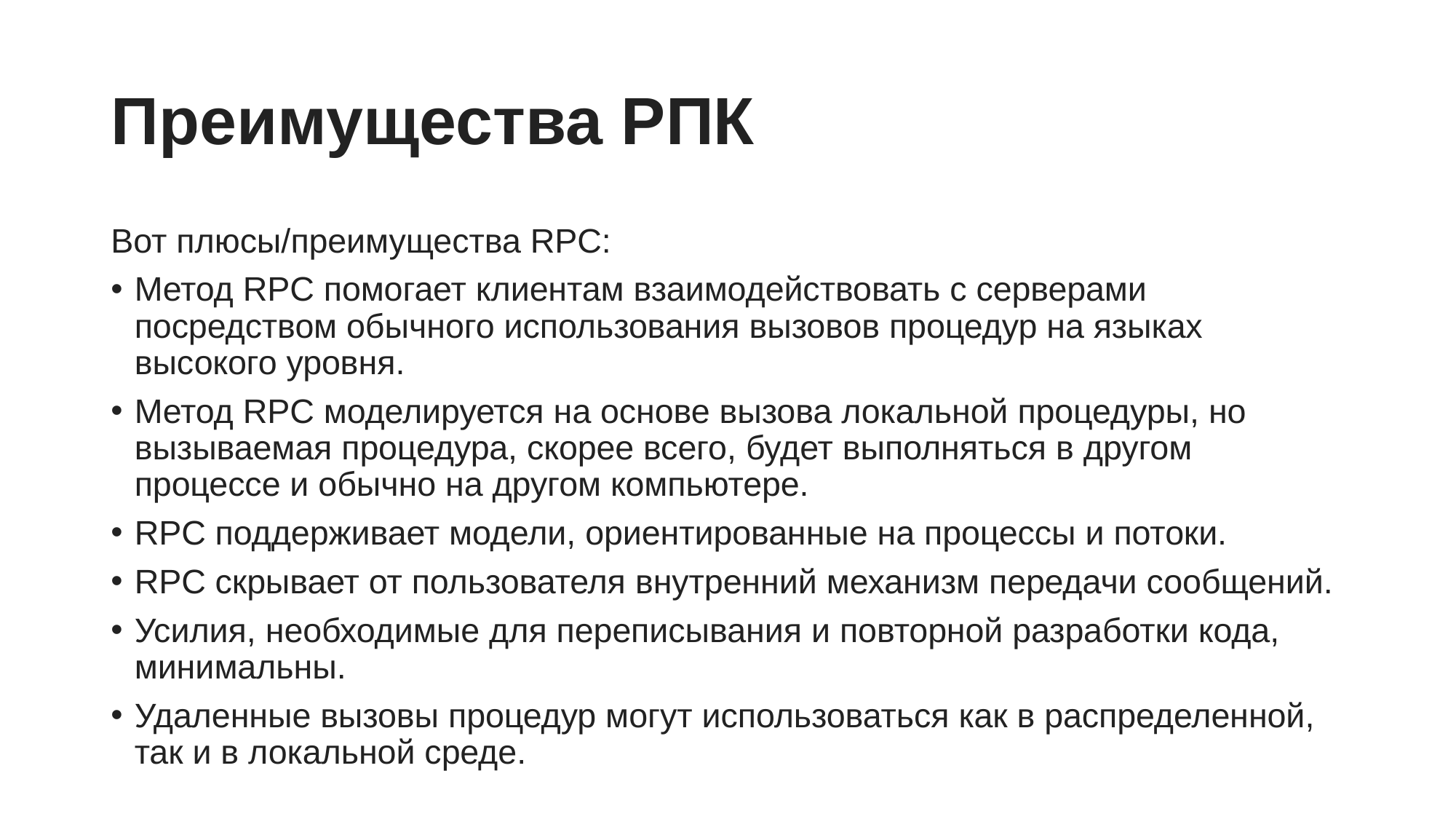

# Преимущества РПК
Вот плюсы/преимущества RPC:
Метод RPC помогает клиентам взаимодействовать с серверами посредством обычного использования вызовов процедур на языках высокого уровня.
Метод RPC моделируется на основе вызова локальной процедуры, но вызываемая процедура, скорее всего, будет выполняться в другом процессе и обычно на другом компьютере.
RPC поддерживает модели, ориентированные на процессы и потоки.
RPC скрывает от пользователя внутренний механизм передачи сообщений.
Усилия, необходимые для переписывания и повторной разработки кода, минимальны.
Удаленные вызовы процедур могут использоваться как в распределенной, так и в локальной среде.